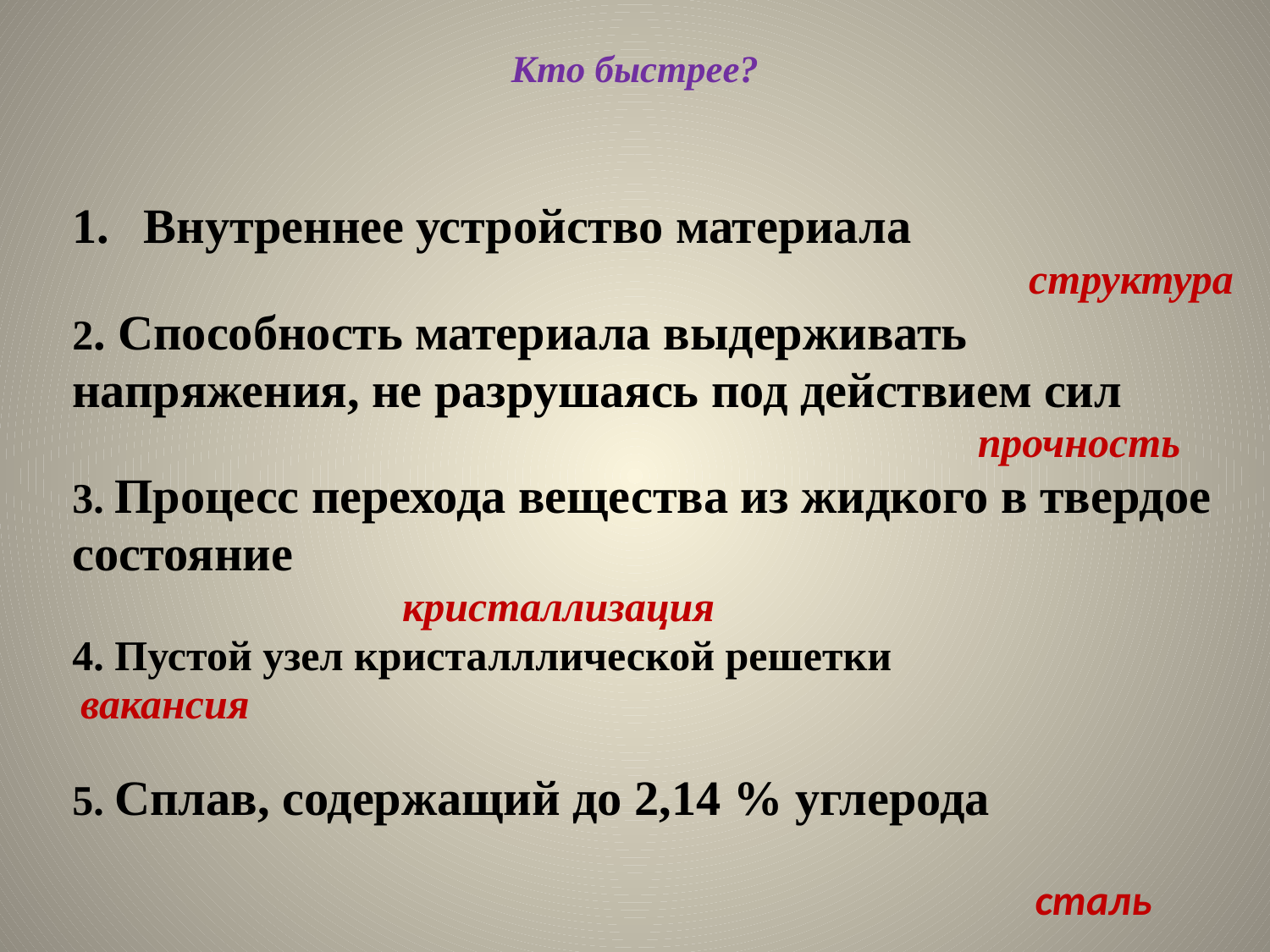

# Кто быстрее?

Внутреннее устройство материала
структура
2. Способность материала выдерживать
напряжения, не разрушаясь под действием сил
 прочность
3. Процесс перехода вещества из жидкого в твердое
состояние
 кристаллизация
4. Пустой узел кристалллической решетки
вакансия
5. Сплав, содержащий до 2,14 % углерода

сталь